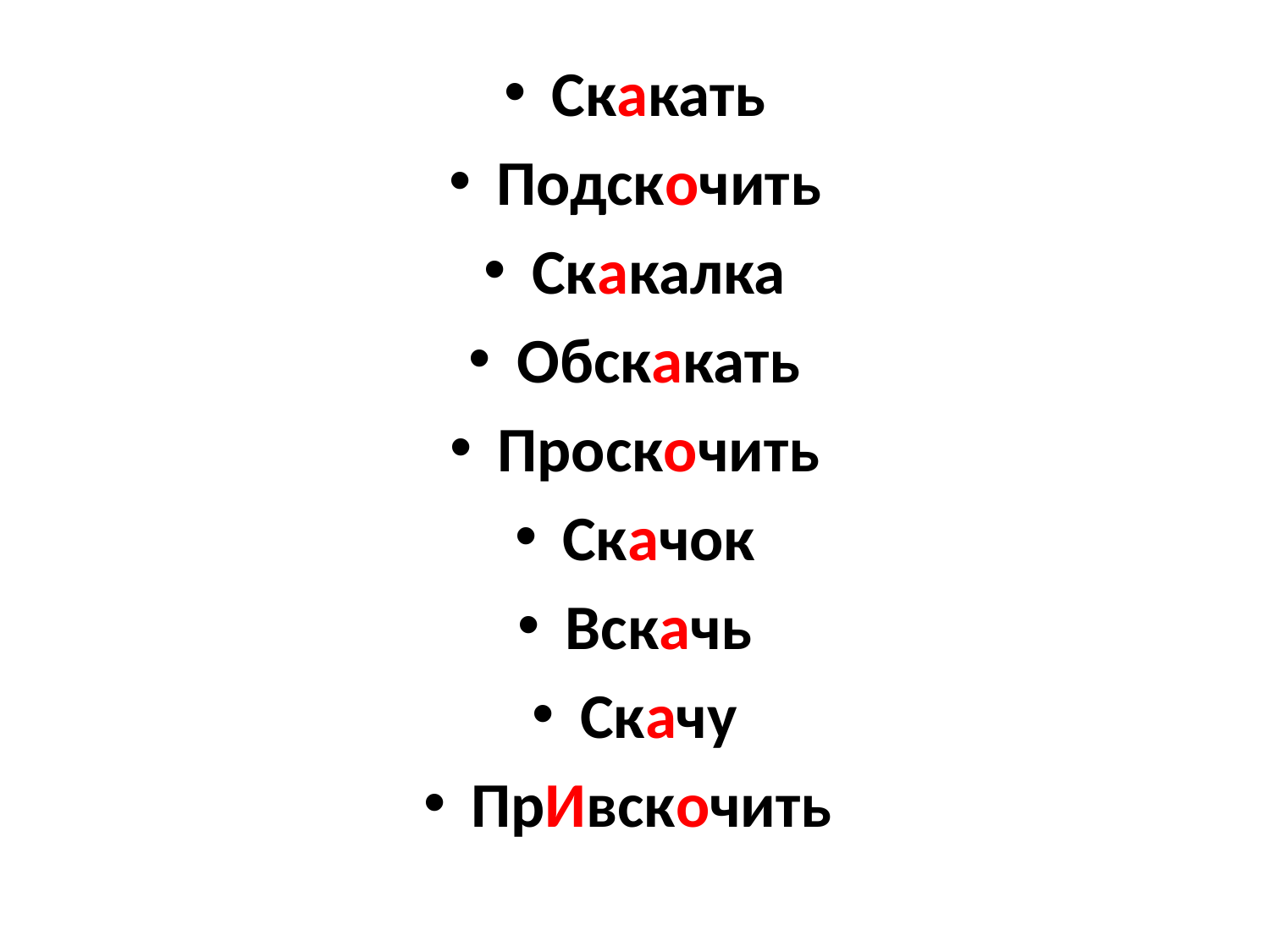

Скакать
Подскочить
Скакалка
Обскакать
Проскочить
Скачок
Вскачь
Скачу
ПрИвскочить